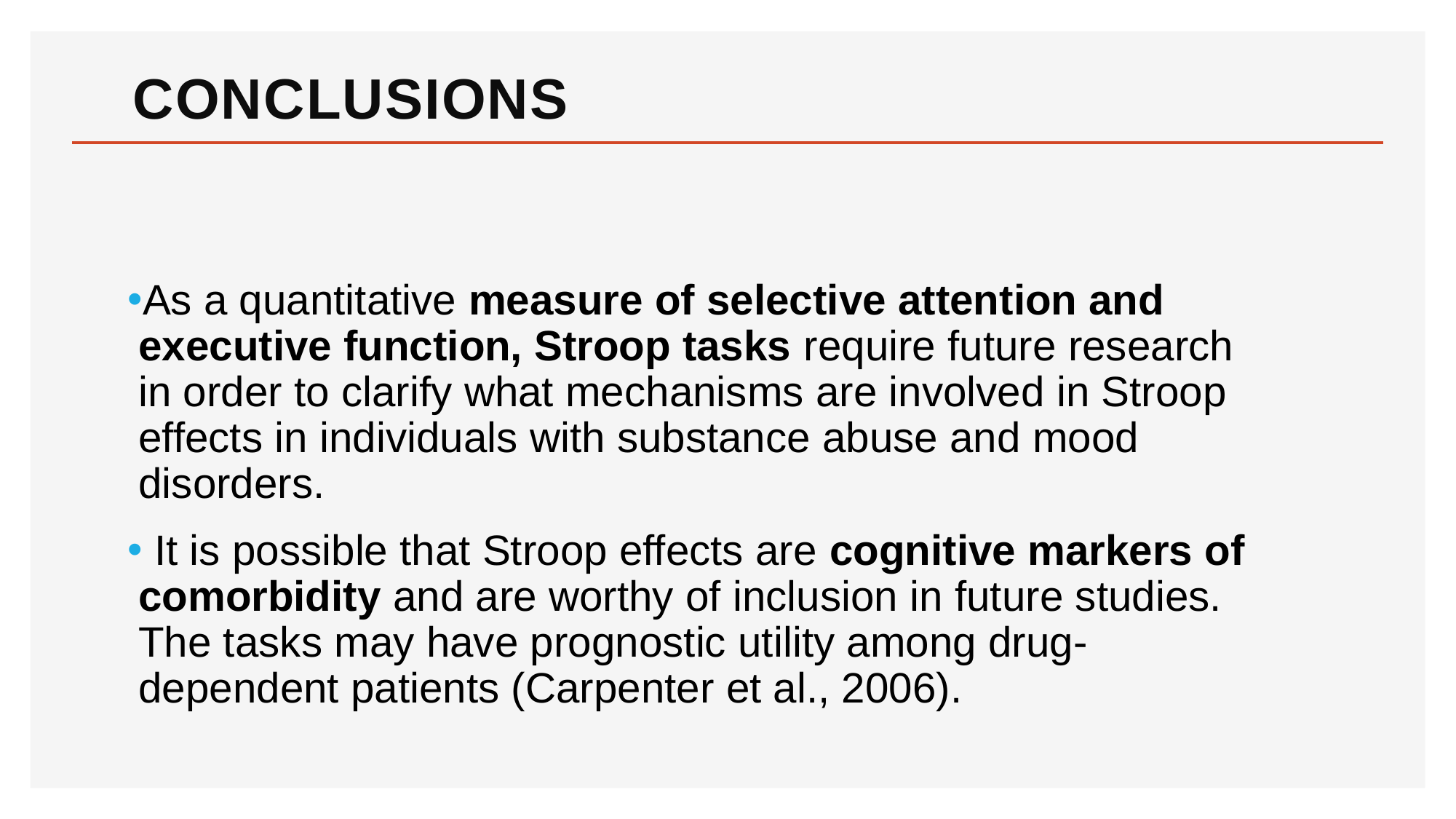

# Conclusions
As a quantitative measure of selective attention and executive function, Stroop tasks require future research in order to clarify what mechanisms are involved in Stroop effects in individuals with substance abuse and mood disorders.
 It is possible that Stroop effects are cognitive markers of comorbidity and are worthy of inclusion in future studies. The tasks may have prognostic utility among drug-dependent patients (Carpenter et al., 2006).